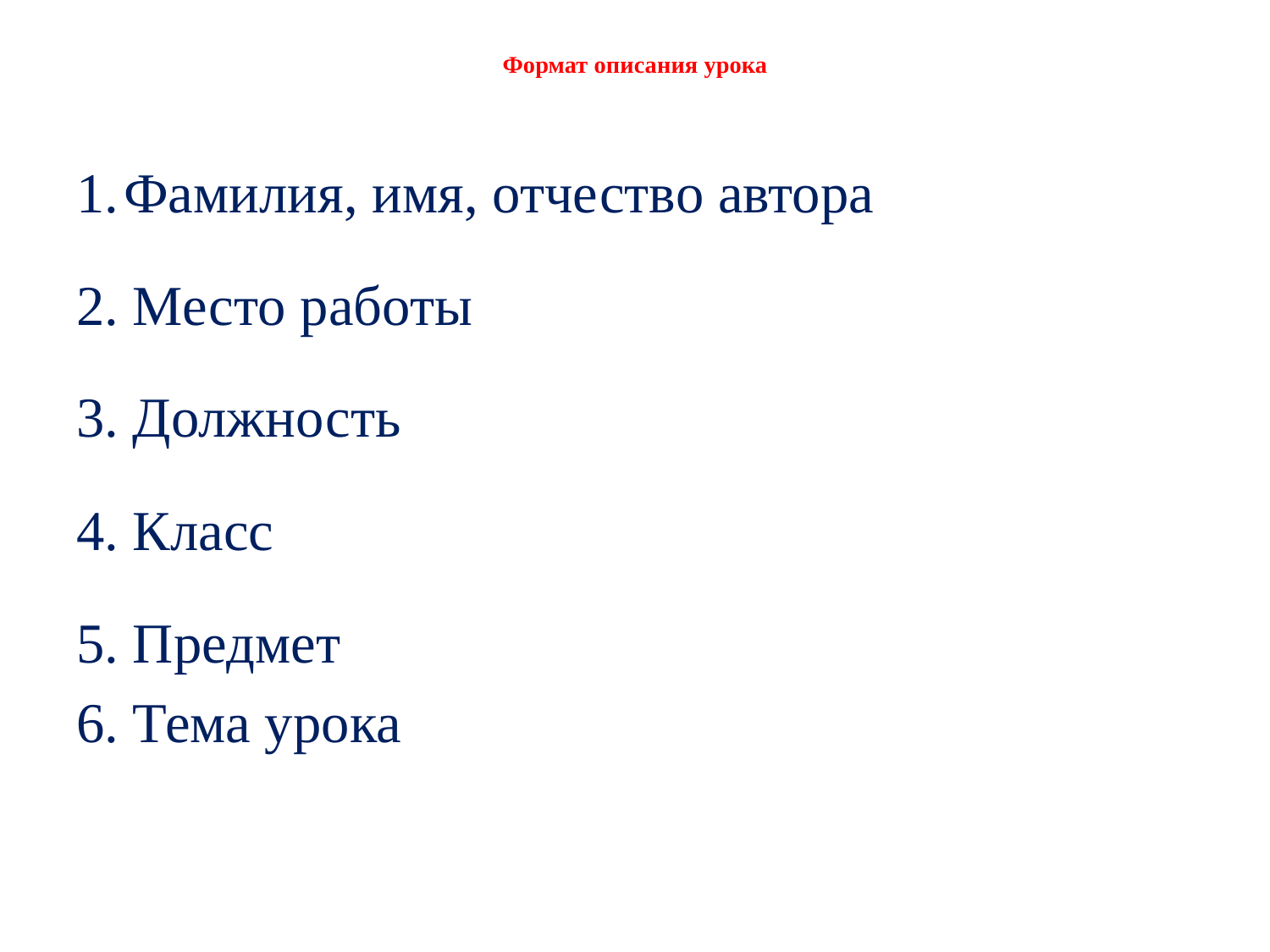

# Формат описания урока
Фамилия, имя, отчество автора
2. Место работы
3. Должность
4. Класс
5. Предмет
6. Тема урока